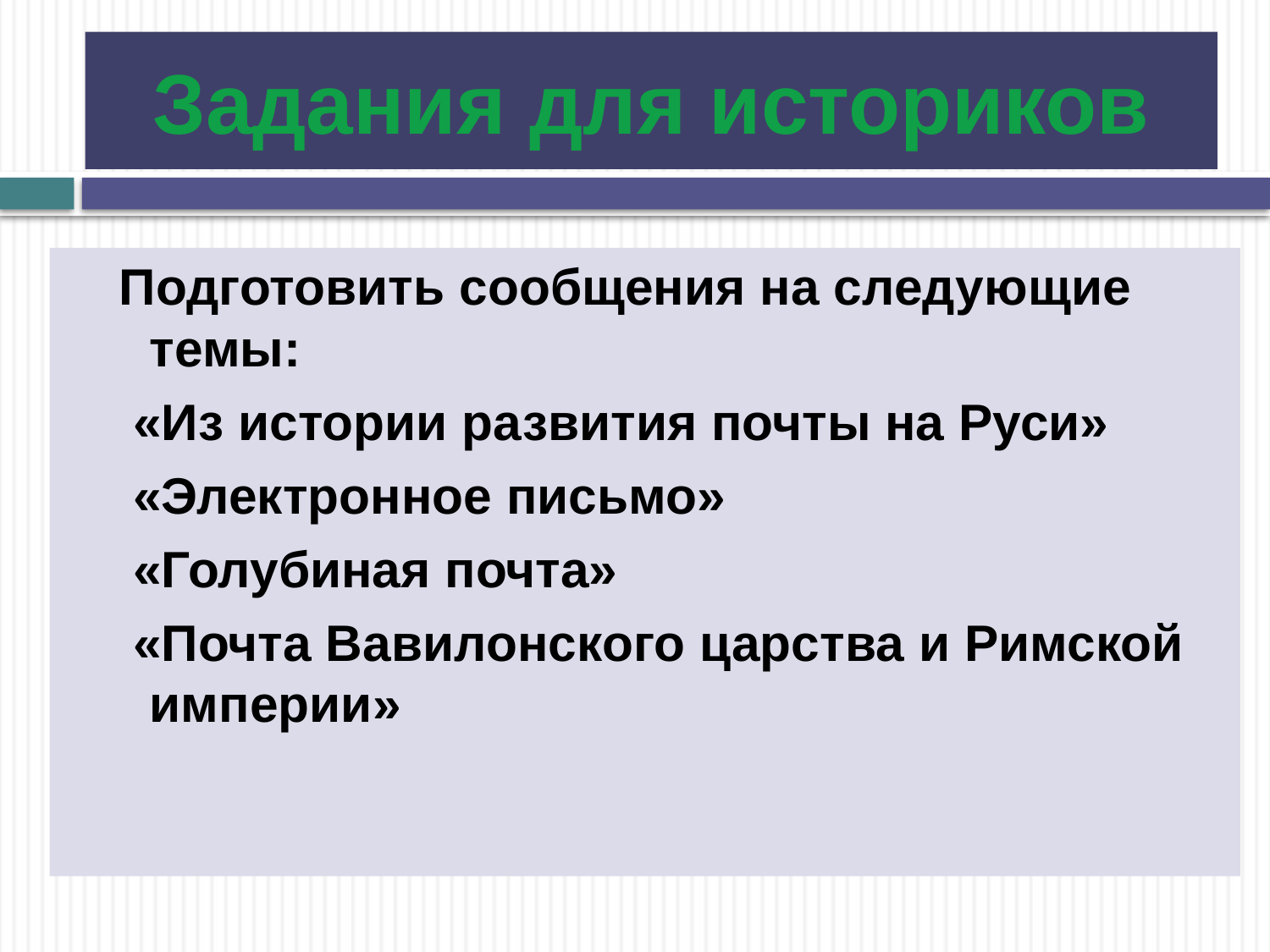

# Задания для историков
    Подготовить сообщения на следующие темы:
     «Из истории развития почты на Руси»
     «Электронное письмо»
     «Голубиная почта»
     «Почта Вавилонского царства и Римской империи»